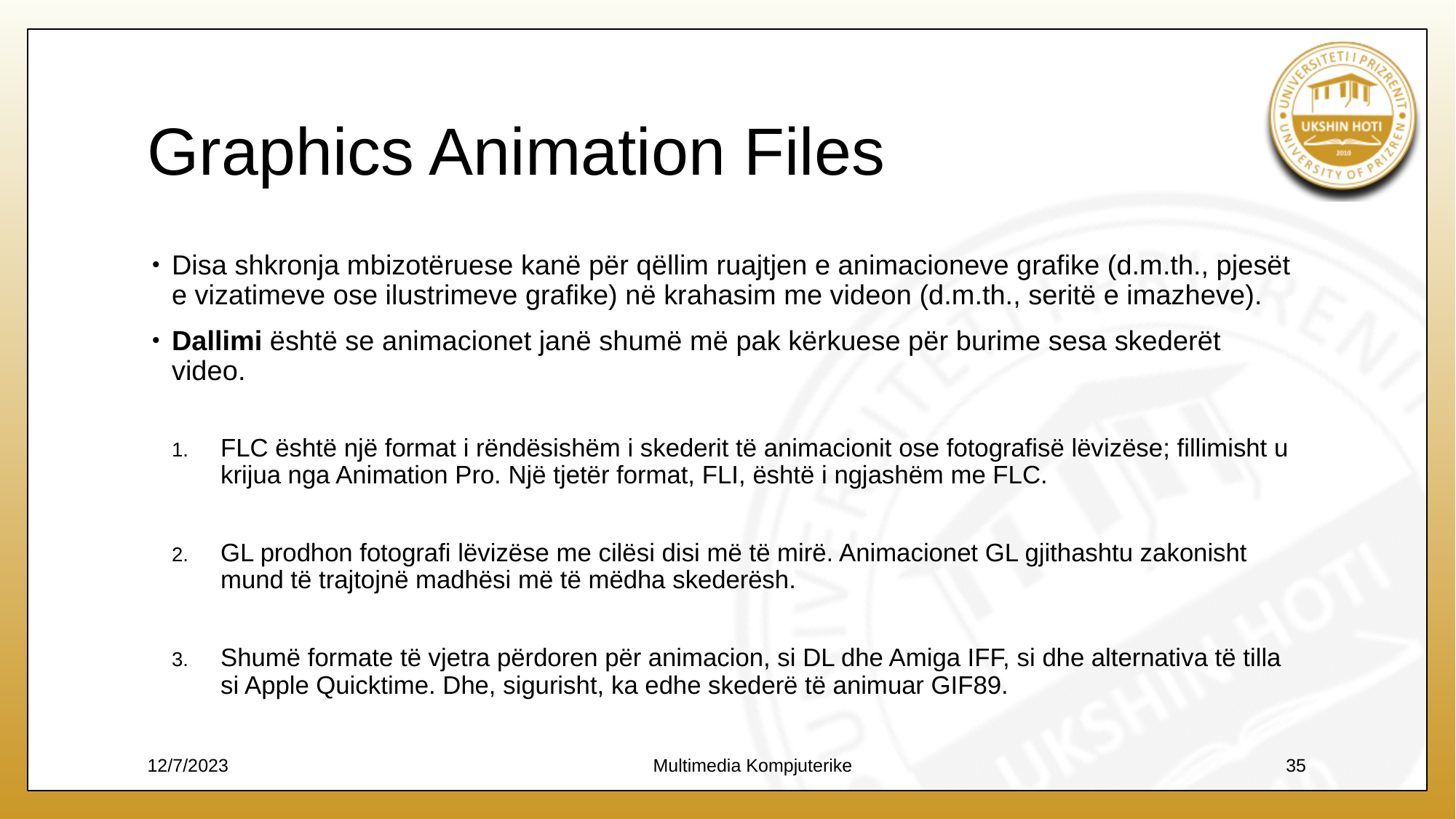

# Graphics Animation Files
Disa shkronja mbizotëruese kanë për qëllim ruajtjen e animacioneve grafike (d.m.th., pjesët e vizatimeve ose ilustrimeve grafike) në krahasim me videon (d.m.th., seritë e imazheve).
Dallimi është se animacionet janë shumë më pak kërkuese për burime sesa skederët video.

FLC është një format i rëndësishëm i skederit të animacionit ose fotografisë lëvizëse; fillimisht u krijua nga Animation Pro. Një tjetër format, FLI, është i ngjashëm me FLC.

GL prodhon fotografi lëvizëse me cilësi disi më të mirë. Animacionet GL gjithashtu zakonisht mund të trajtojnë madhësi më të mëdha skederësh.

Shumë formate të vjetra përdoren për animacion, si DL dhe Amiga IFF, si dhe alternativa të tilla si Apple Quicktime. Dhe, sigurisht, ka edhe skederë të animuar GIF89.

12/7/2023
Multimedia Kompjuterike
35